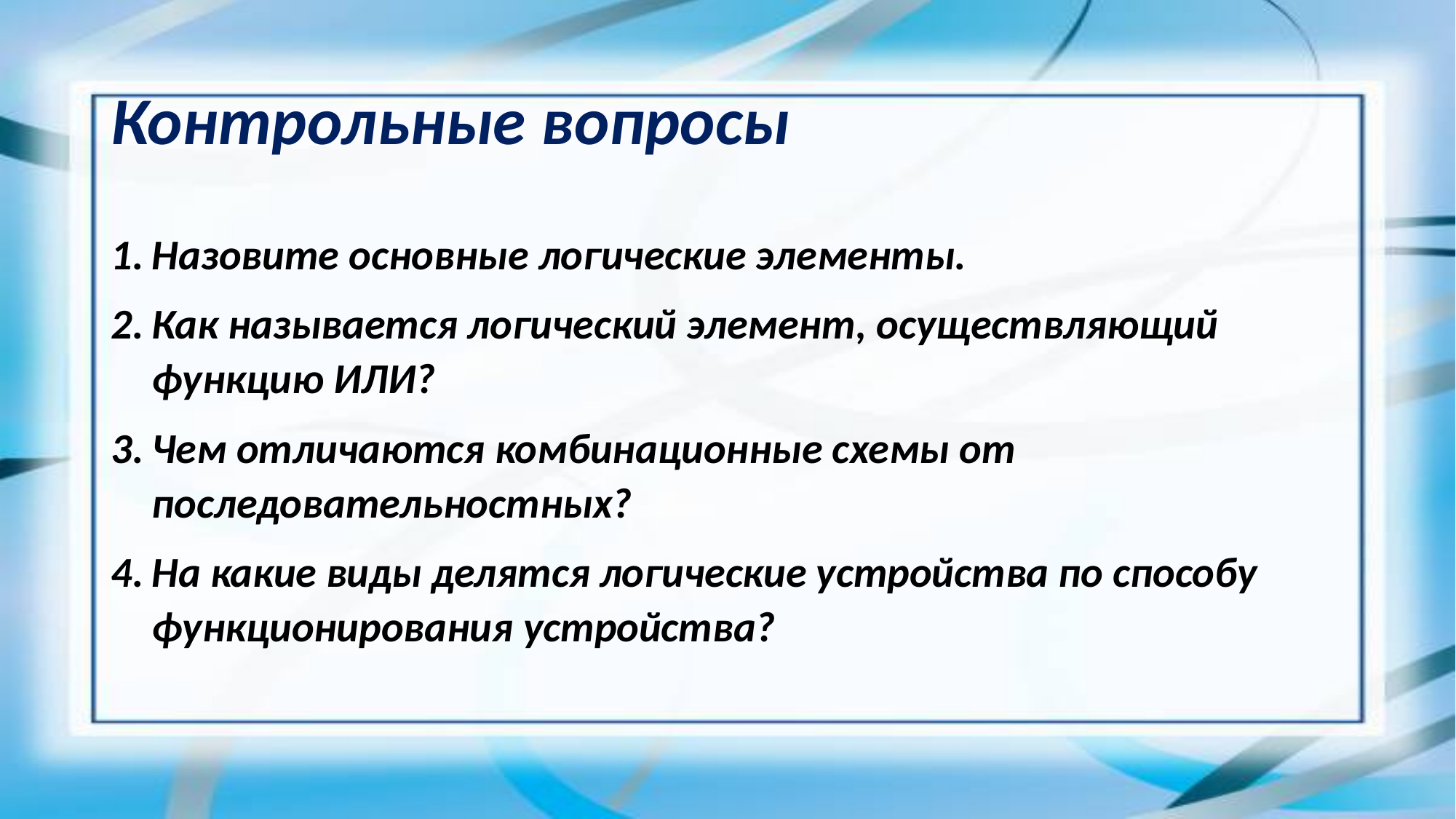

# Контрольные вопросы
Назовите основные логические элементы.
Как называется логический элемент, осуществляющий функцию ИЛИ?
Чем отличаются комбинационные схемы от последовательностных?
На какие виды делятся логические устройства по способу функционирования устройства?